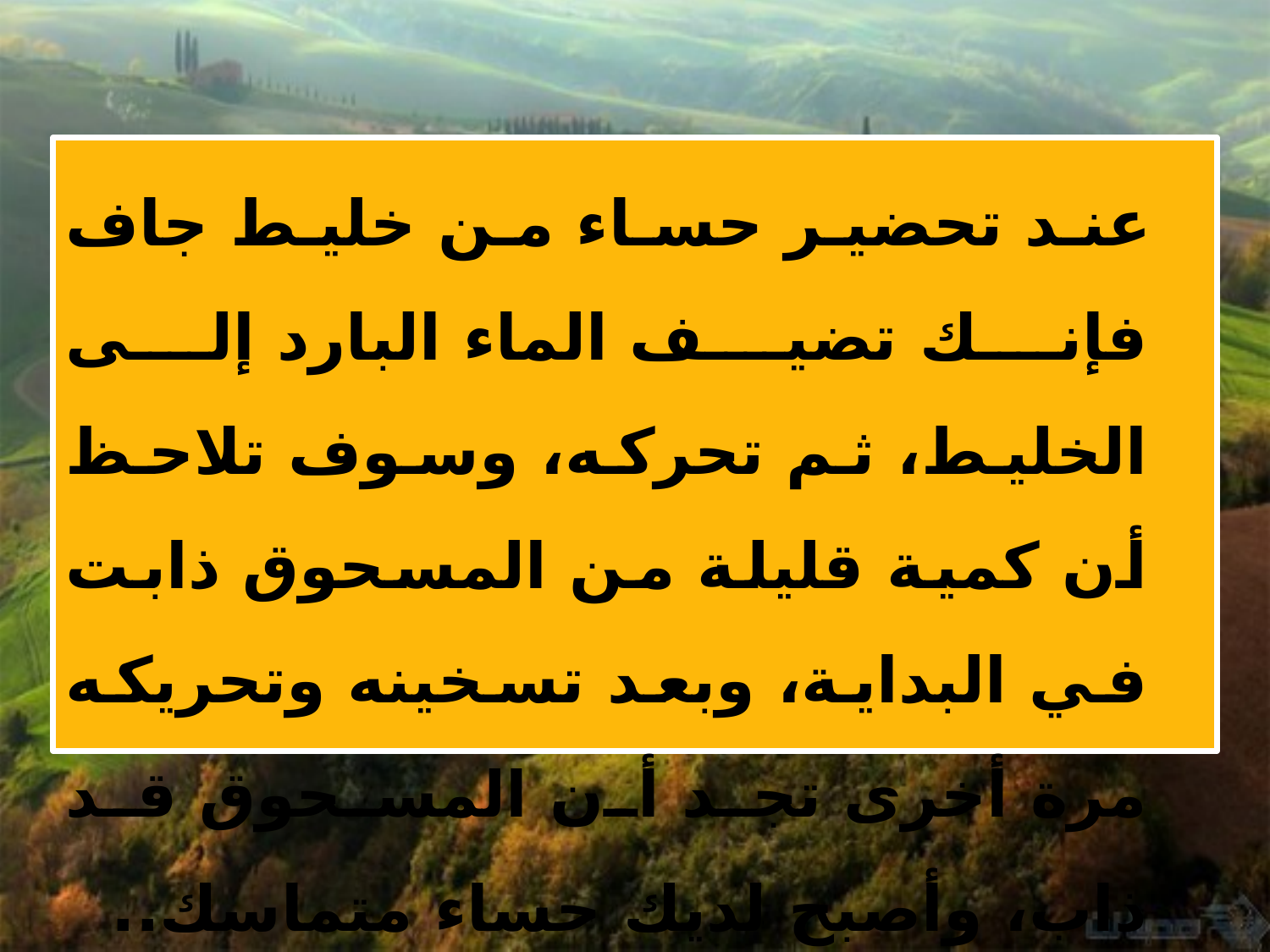

عند تحضير حساء من خليط جاف فإنك تضيف الماء البارد إلى الخليط، ثم تحركه، وسوف تلاحظ أن كمية قليلة من المسحوق ذابت في البداية، وبعد تسخينه وتحريكه مرة أخرى تجد أن المسحوق قد ذاب، وأصبح لديك حساء متماسك..